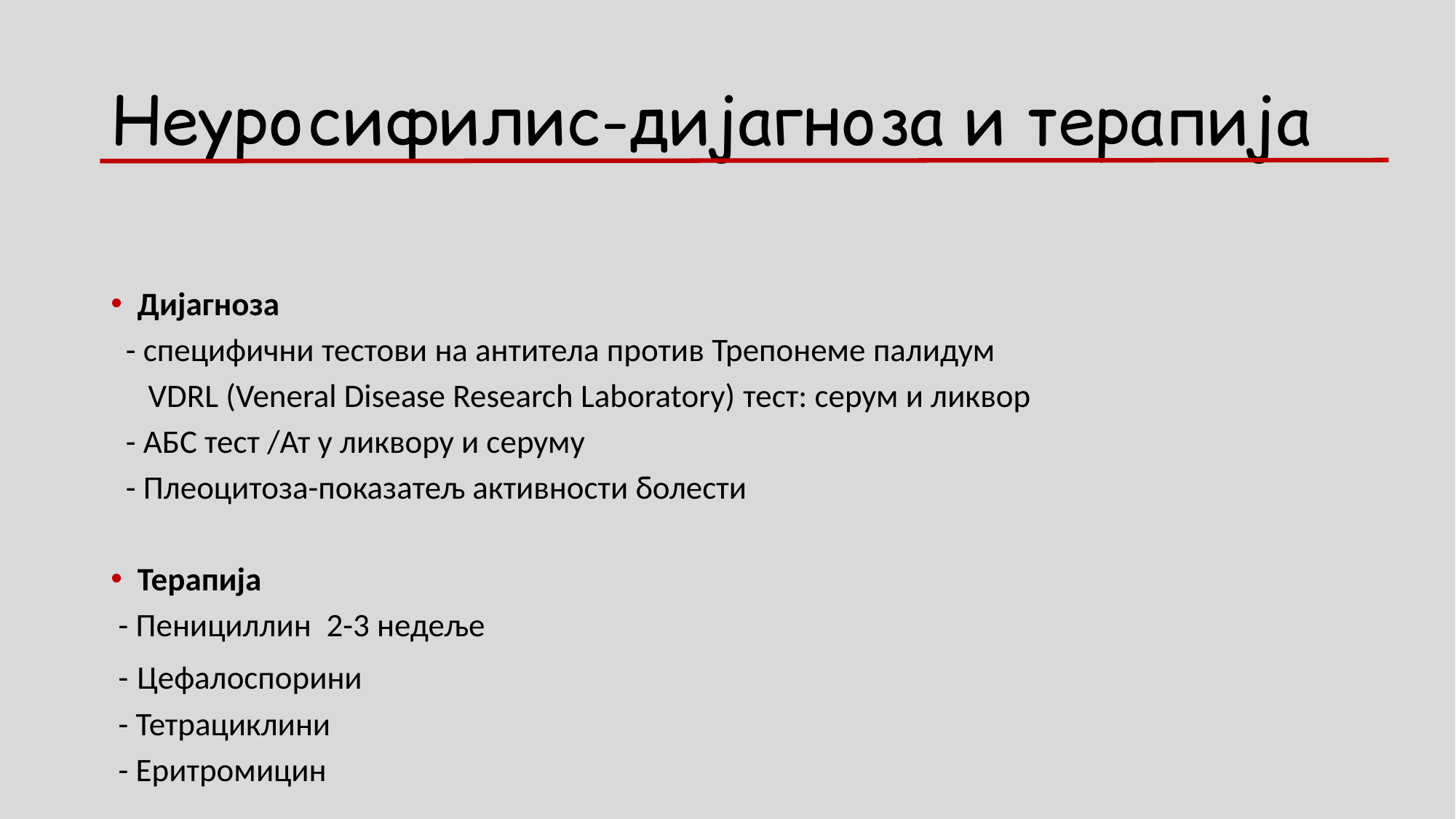

# Неуросифилис-дијагноза и терапија
Дијагноза
  - специфични тестови на антитела против Трепонеме палидум
     VDRL (Veneral Disease Research Laboratory) тест: серум и ликвор
  - АБС тест /Ат у ликвору и серуму
  - Плеоцитоза-показатељ активности болести

Терапија
 - Пенициллин  2-3 недеље
 - Цефалоспорини
 - Тетрациклини
 - Еритромицин